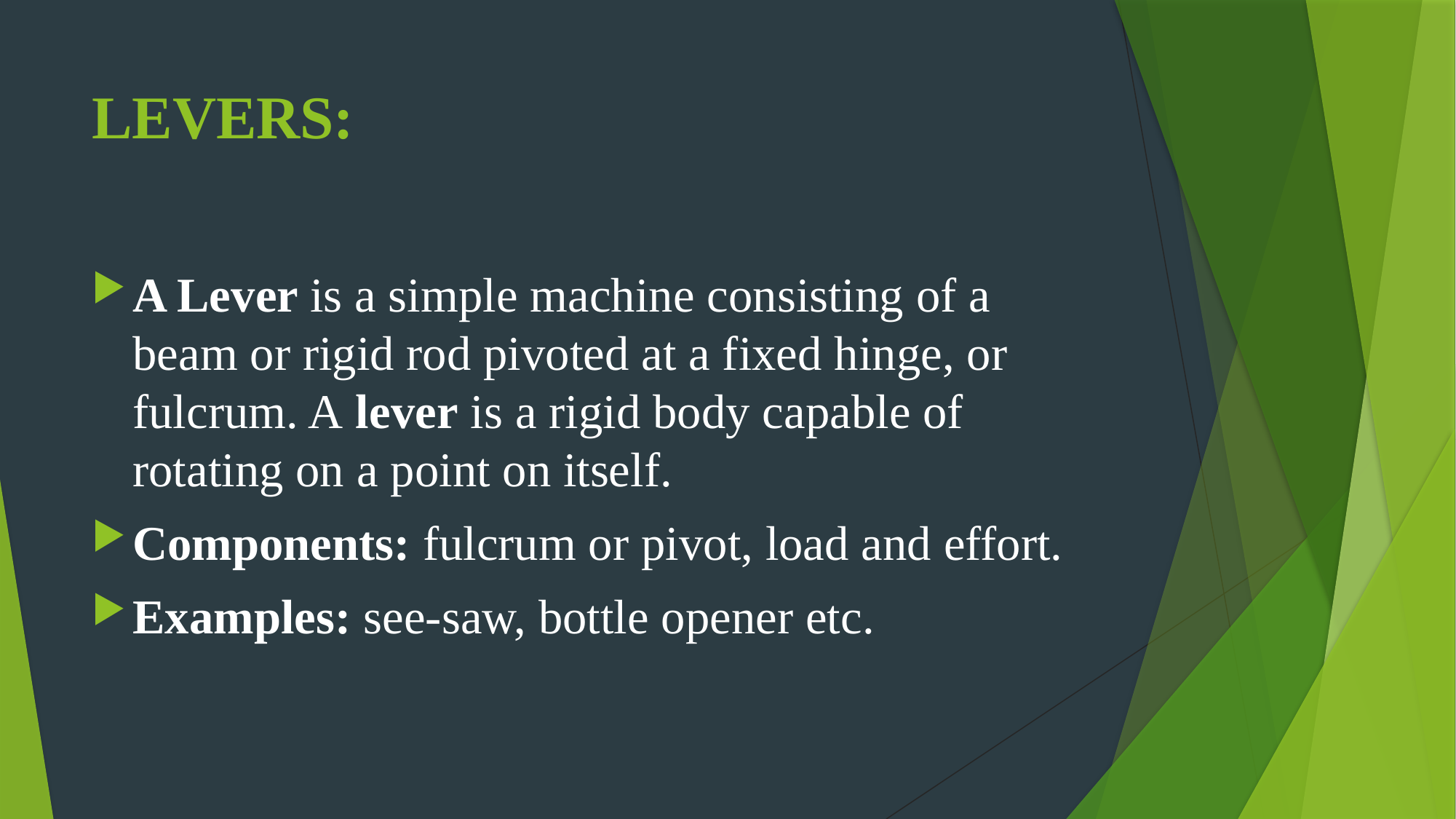

# LEVERS:
A Lever is a simple machine consisting of a beam or rigid rod pivoted at a fixed hinge, or fulcrum. A lever is a rigid body capable of rotating on a point on itself.
Components: fulcrum or pivot, load and effort.
Examples: see-saw, bottle opener etc.